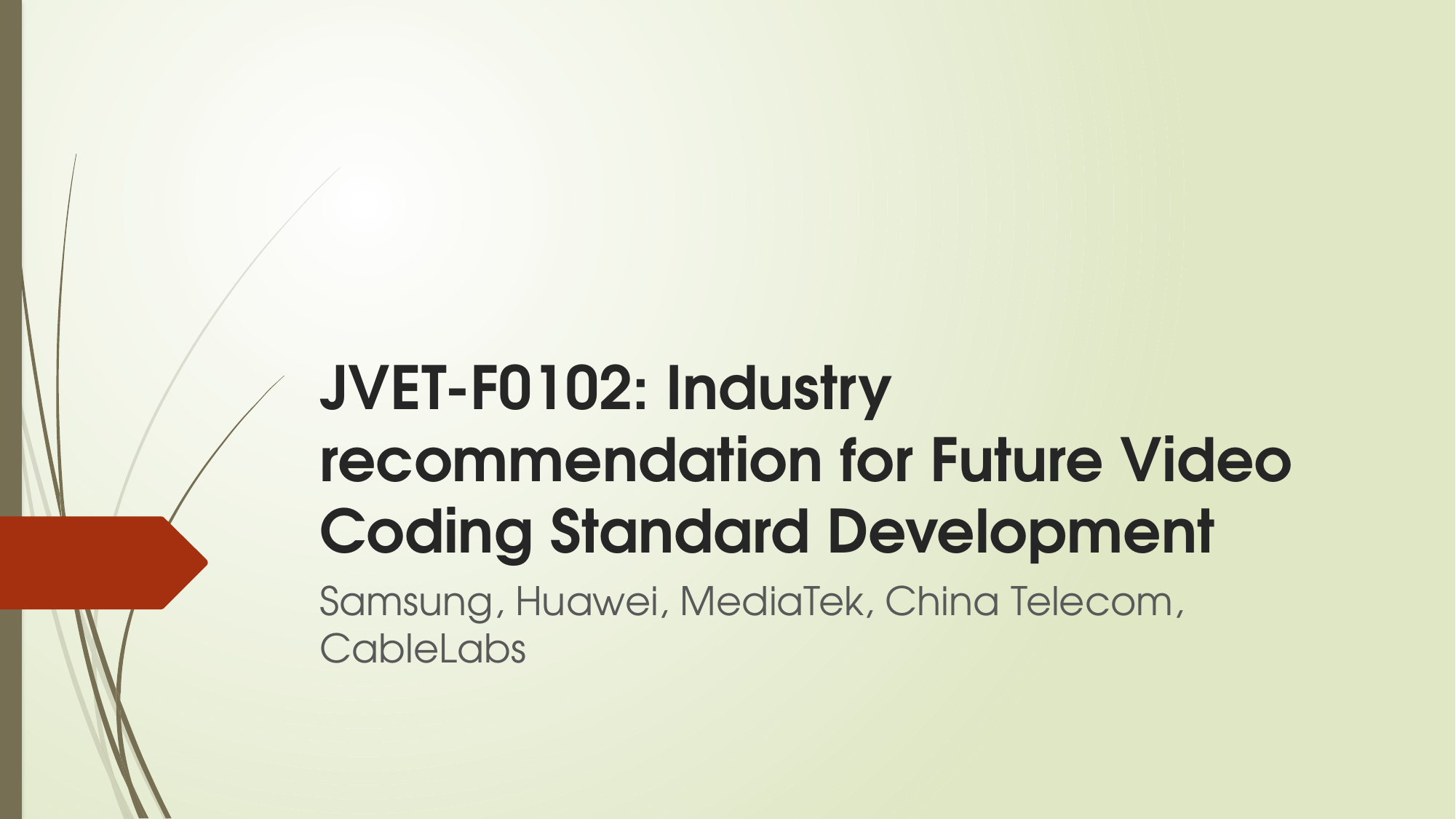

# JVET-F0102: Industry recommendation for Future Video Coding Standard Development
Samsung, Huawei, MediaTek, China Telecom, CableLabs